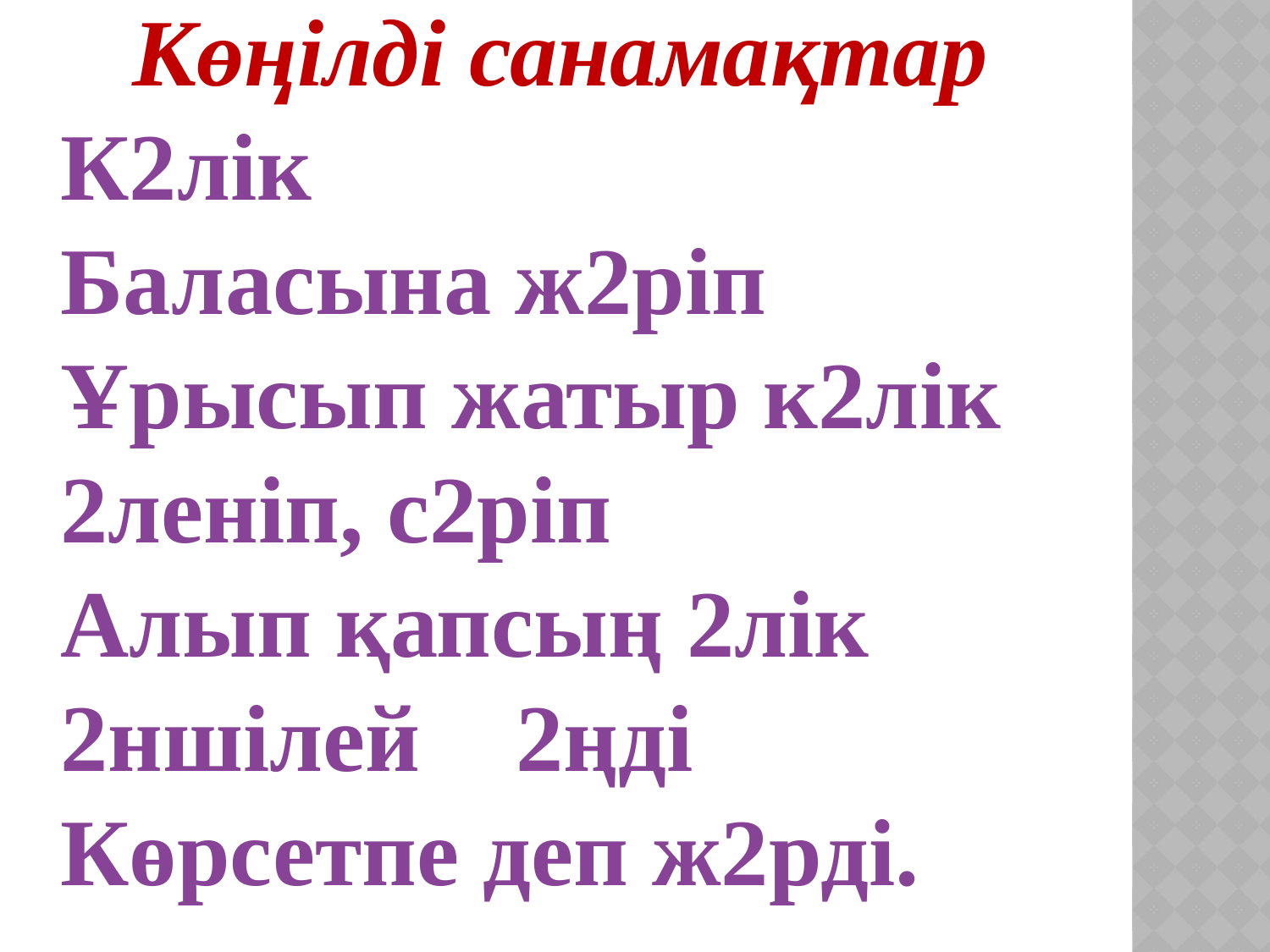

Көңілді санамақтар
  К2лік
  Баласына ж2ріп
  Ұрысып жатыр к2лік
  2леніп, с2ріп
  Алып қапсың 2лік
  2ншілей    2ңді
  Көрсетпе деп ж2рді.